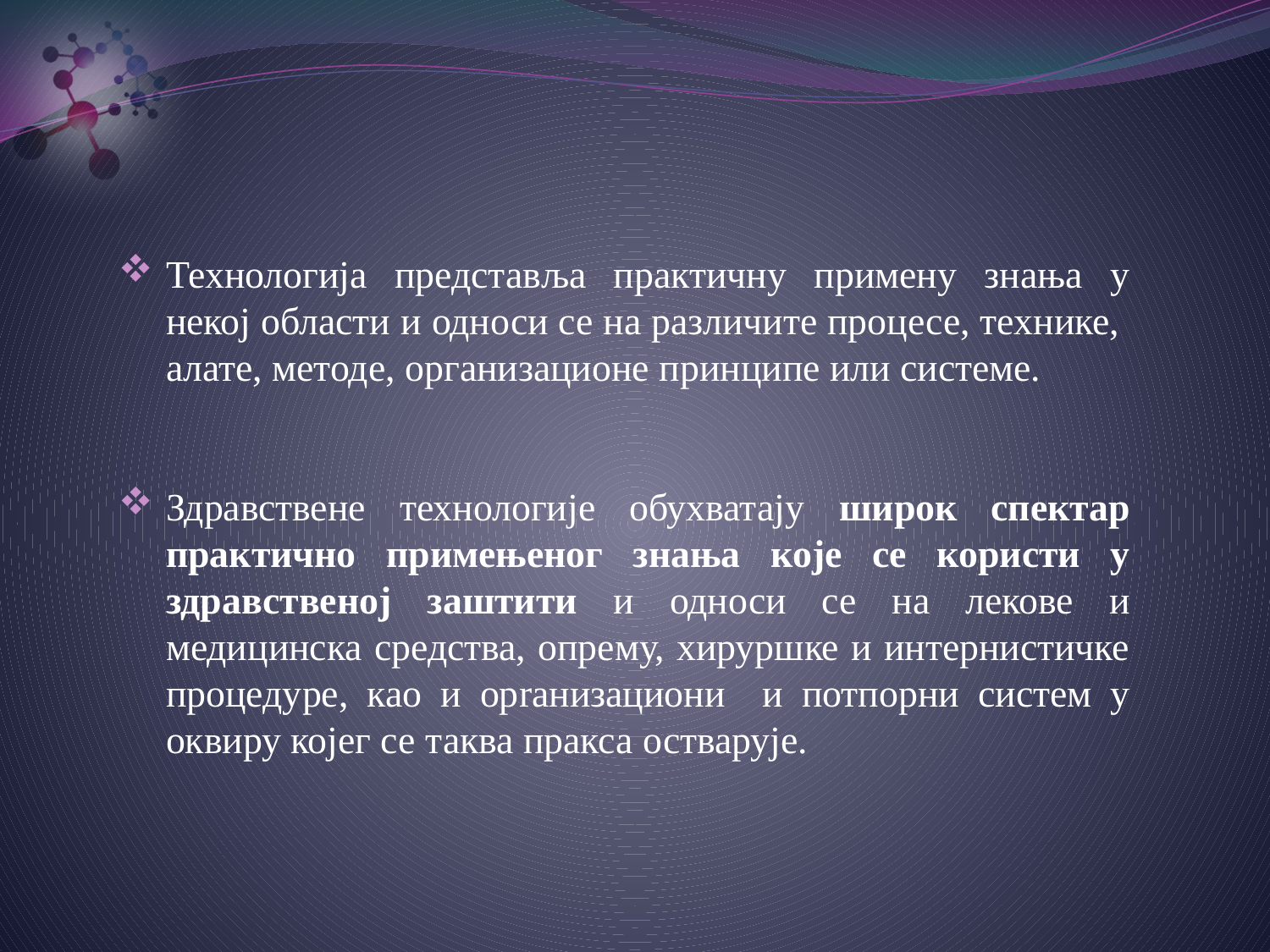

Технологија представља практичну примену знања у некој области и односи се на различите процесе, технике,  алате, методе, oрганизационе принципе или системе.

Здравствене технологије обухватају широк спектар практично примењеног знања које се користи у здравственој заштити и односи се на лекове и медицинска средства, опрему, хируршке и интернистичке процедуре, као и орrанизациони  и потпорни систем у оквиру којег се таква пракса остварује.